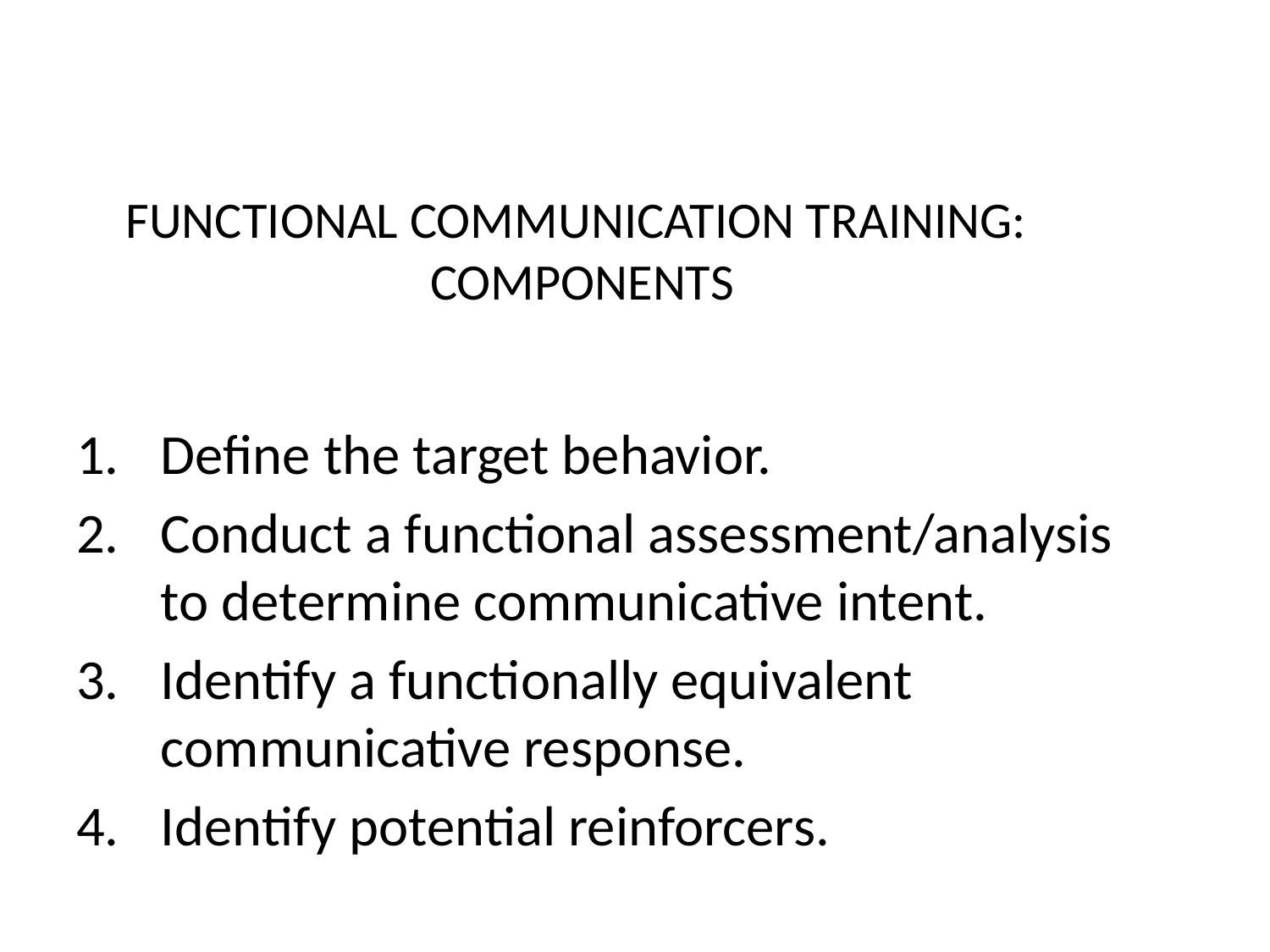

# FUNCTIONAL COMMUNICATION TRAINING:  COMPONENTS

Define the target behavior.
Conduct a functional assessment/analysis to determine communicative intent.
Identify a functionally equivalent communicative response.
Identify potential reinforcers.